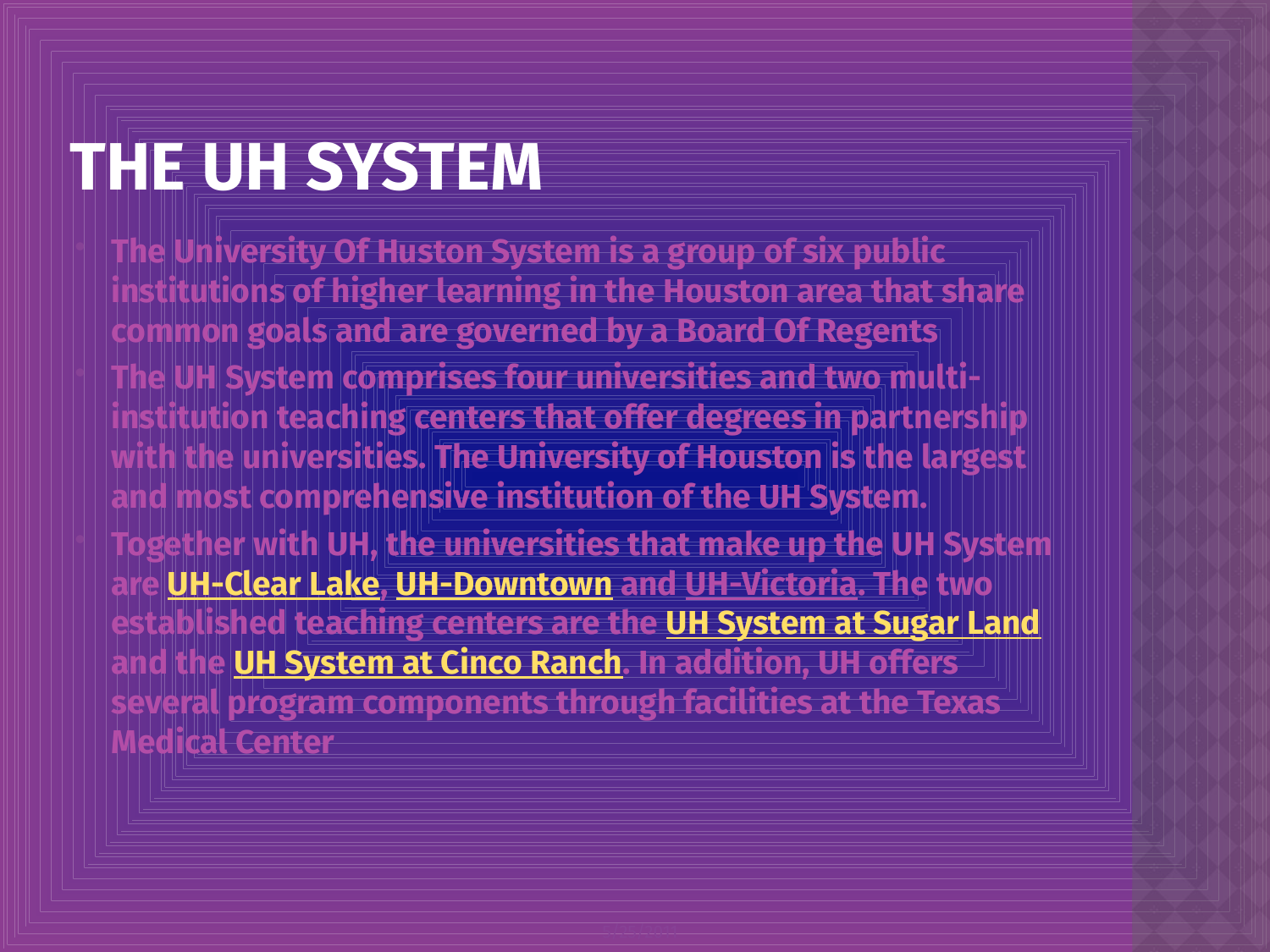

# The uh system
The University Of Huston System is a group of six public institutions of higher learning in the Houston area that share common goals and are governed by a Board Of Regents
The UH System comprises four universities and two multi-institution teaching centers that offer degrees in partnership with the universities. The University of Houston is the largest and most comprehensive institution of the UH System.
Together with UH, the universities that make up the UH System are UH-Clear Lake, UH-Downtown and UH-Victoria. The two established teaching centers are the UH System at Sugar Land and the UH System at Cinco Ranch. In addition, UH offers several program components through facilities at the Texas Medical Center

5/25/2011